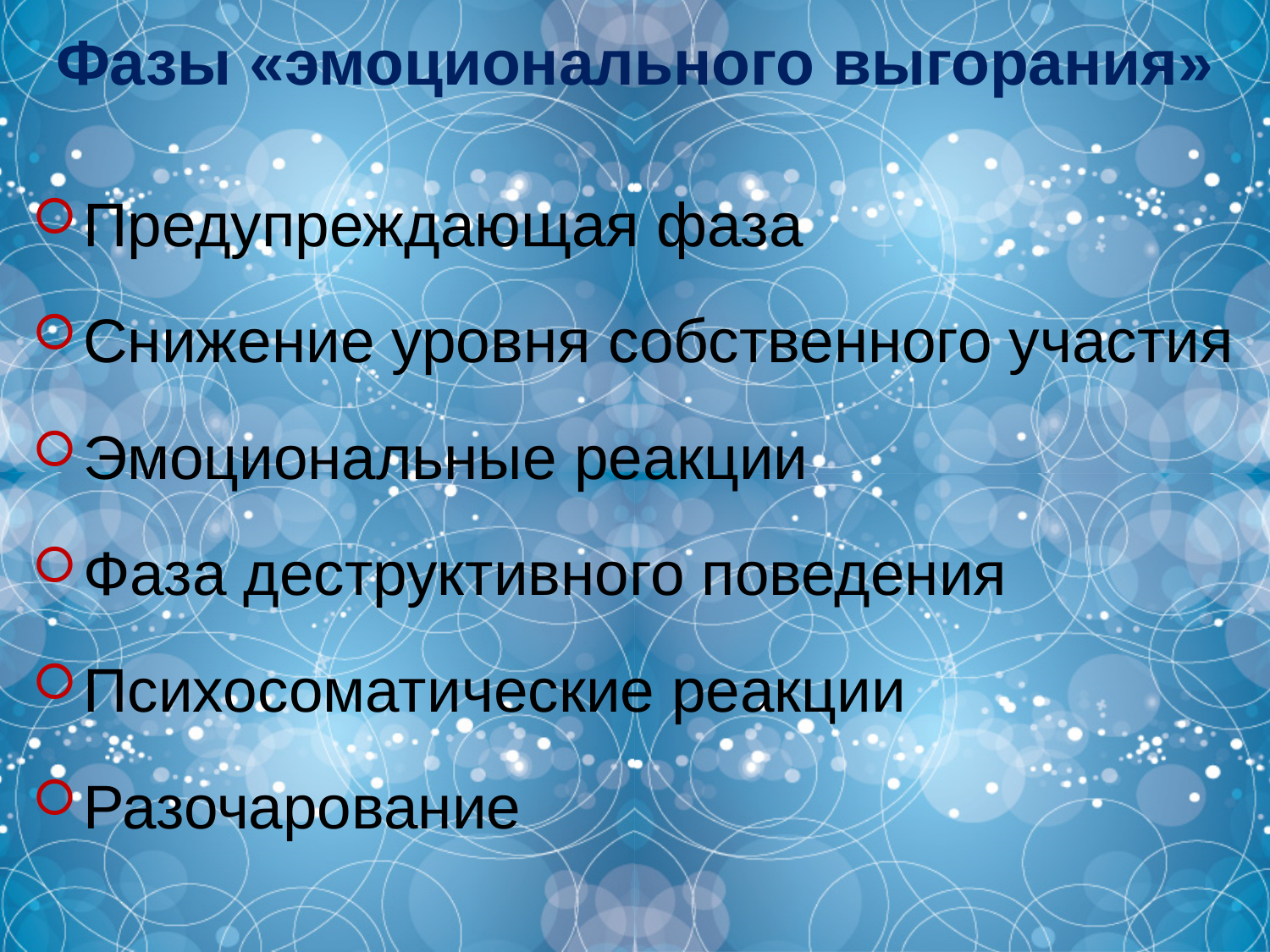

Фазы «эмоционального выгорания»
Предупреждающая фаза
Снижение уровня собственного участия
Эмоциональные реакции
Фаза деструктивного поведения
Психосоматические реакции
Разочарование